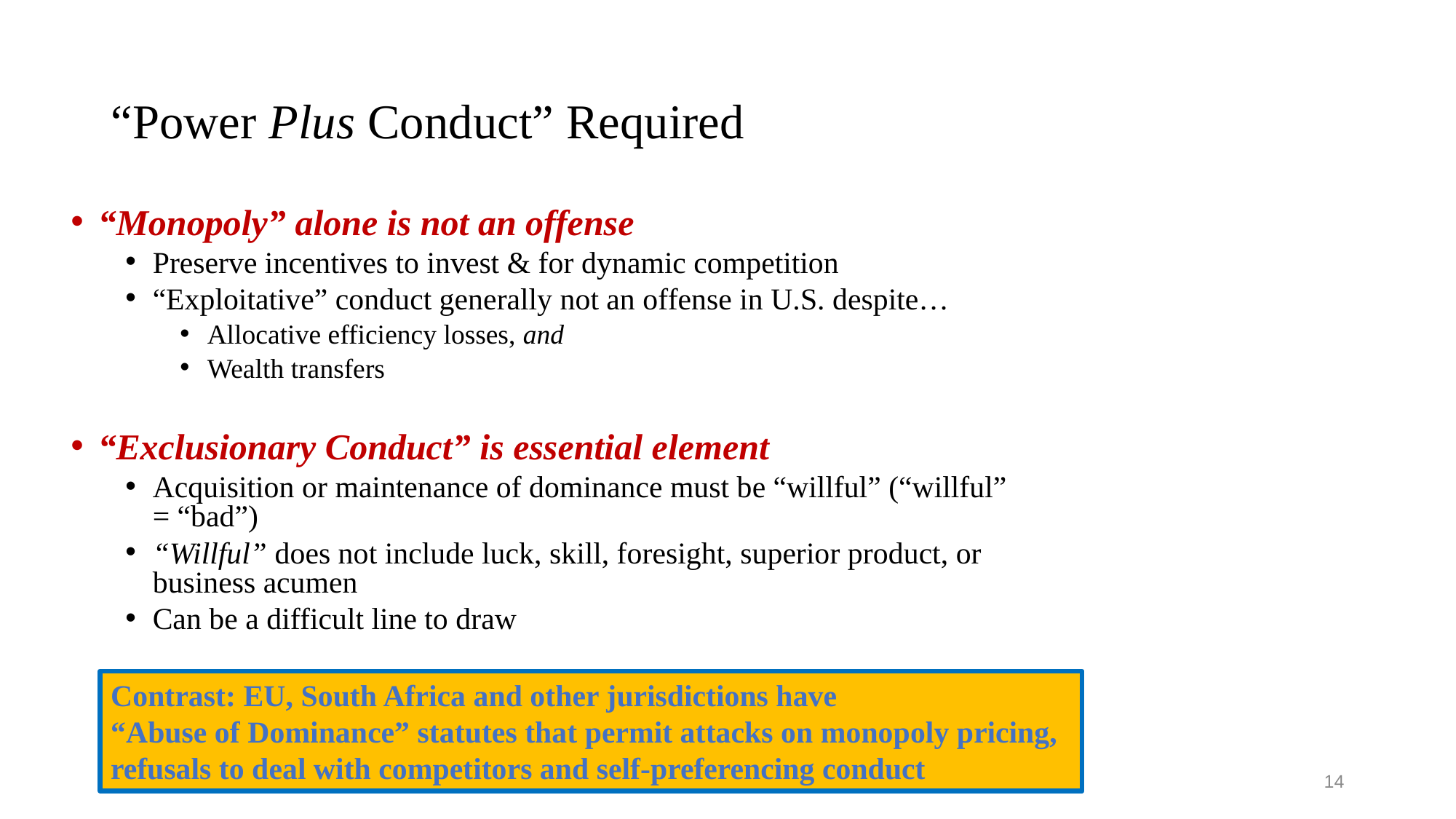

# “Power Plus Conduct” Required
“Monopoly” alone is not an offense
Preserve incentives to invest & for dynamic competition
“Exploitative” conduct generally not an offense in U.S. despite…
Allocative efficiency losses, and
Wealth transfers

“Exclusionary Conduct” is essential element
Acquisition or maintenance of dominance must be “willful” (“willful” = “bad”)
“Willful” does not include luck, skill, foresight, superior product, or business acumen
Can be a difficult line to draw
Contrast: EU, South Africa and other jurisdictions have
“Abuse of Dominance” statutes that permit attacks on monopoly pricing, refusals to deal with competitors and self-preferencing conduct

14